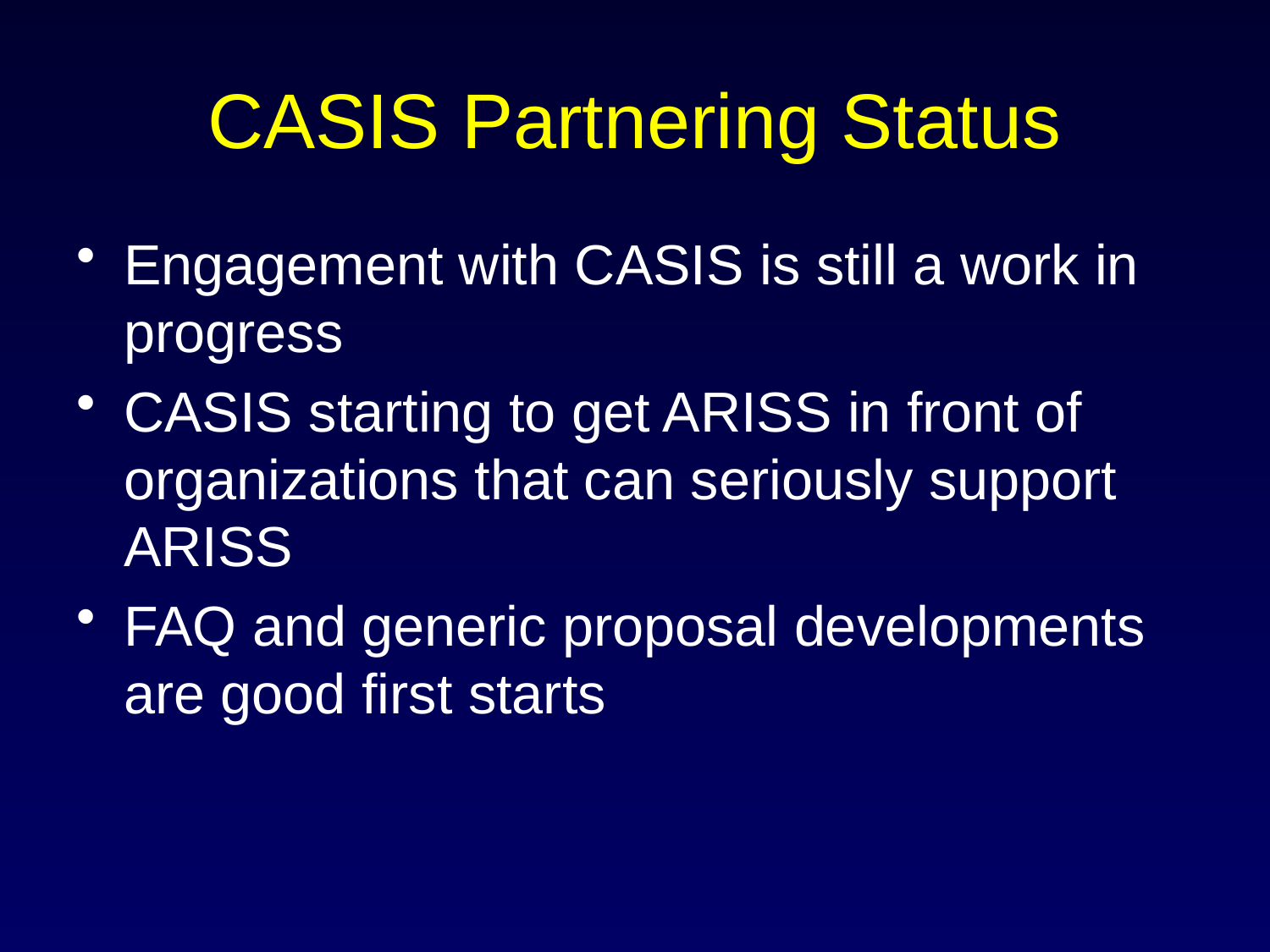

# CASIS Partnering Status
Engagement with CASIS is still a work in progress
CASIS starting to get ARISS in front of organizations that can seriously support ARISS
FAQ and generic proposal developments are good first starts